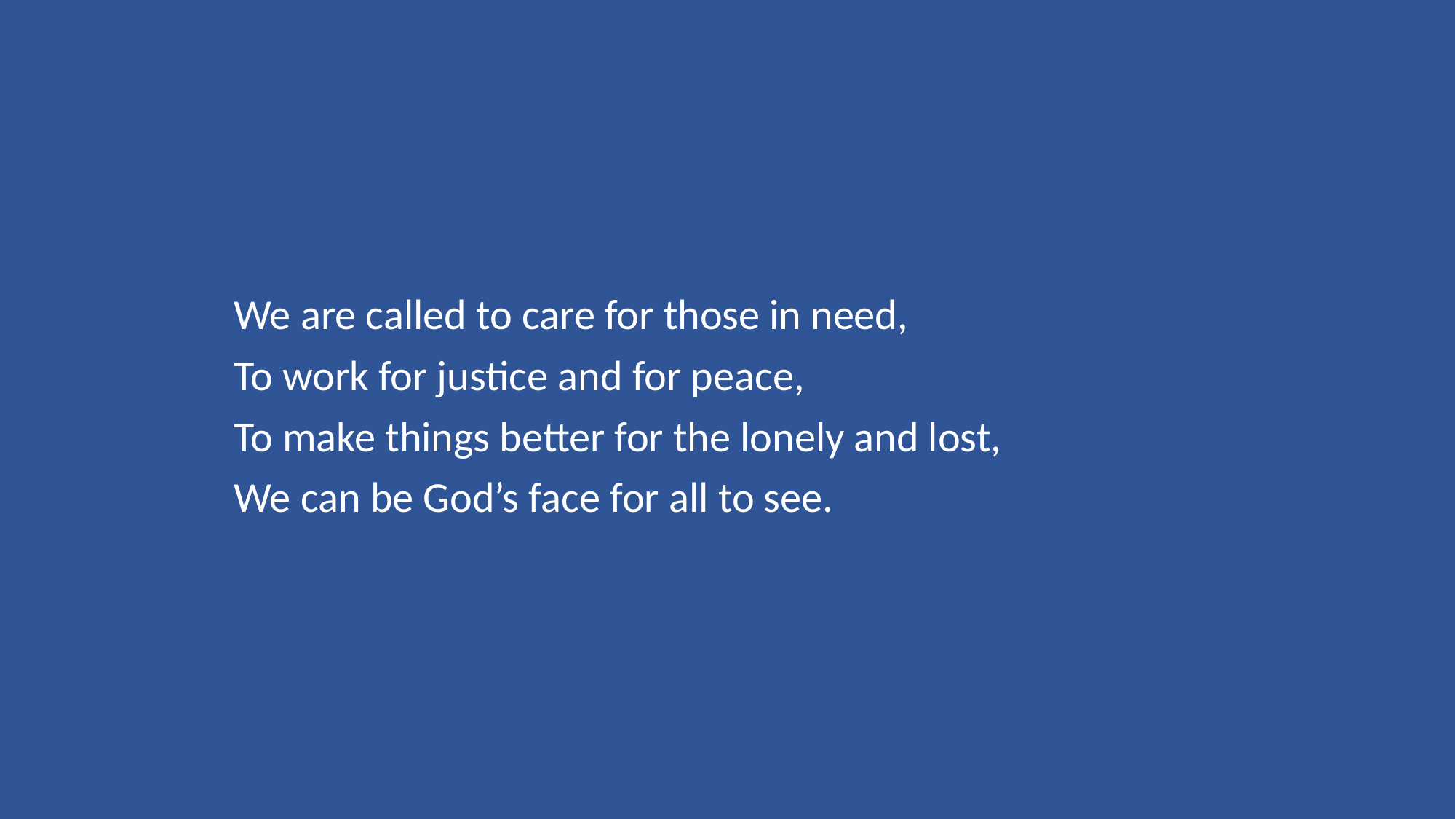

We are called to care for those in need,
To work for justice and for peace,
To make things better for the lonely and lost,
We can be God’s face for all to see.